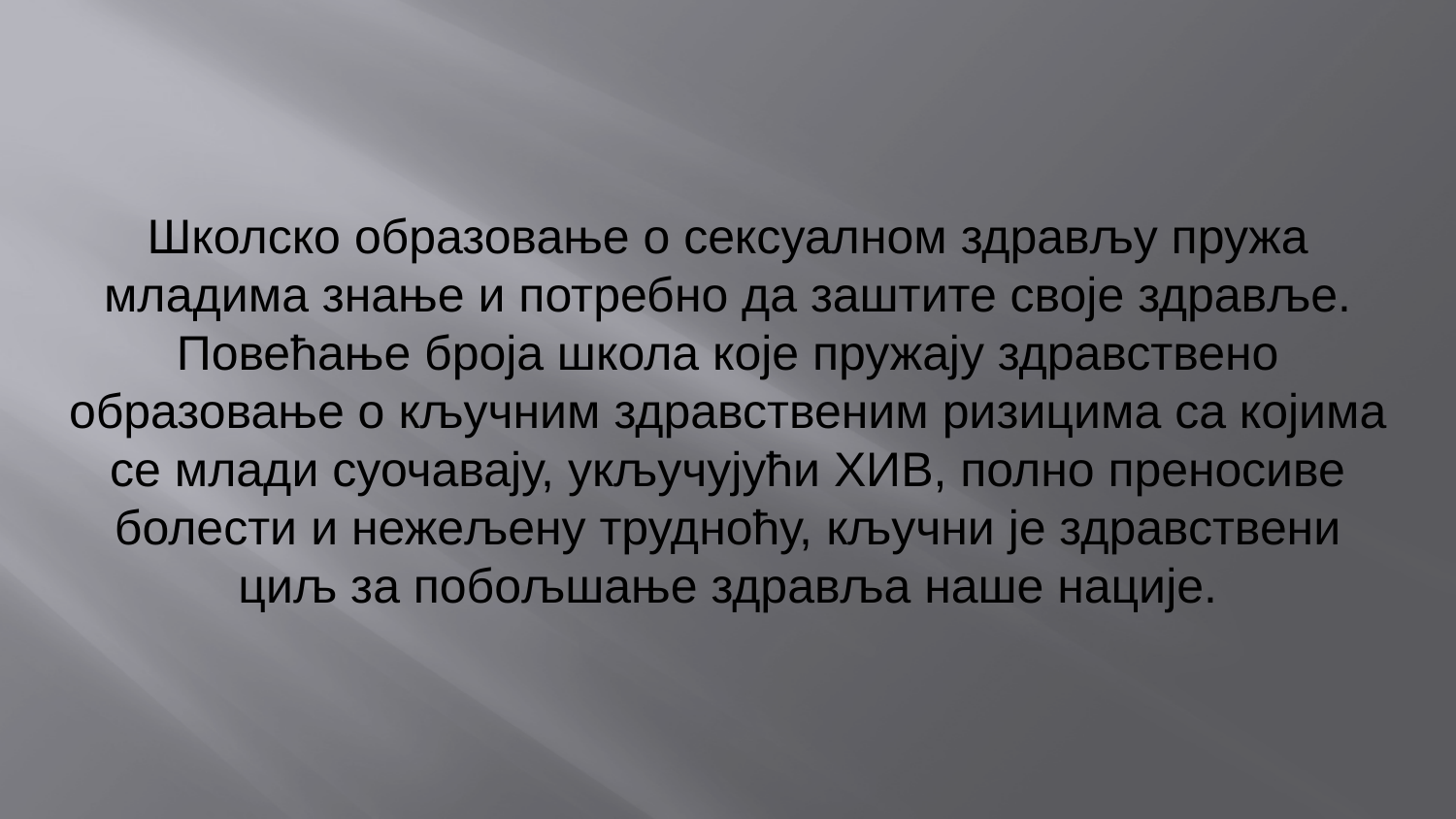

# Школско образовање о сексуалном здрављу пружа младима знање и потребнo да заштите своје здравље. Повећање броја школа које пружају здравствено образовање о кључним здравственим ризицима са којима се млади суочавају, укључујући ХИВ, полно преносиве болести и нежељену трудноћу, кључни је здравствени циљ за побољшање здравља наше нације.